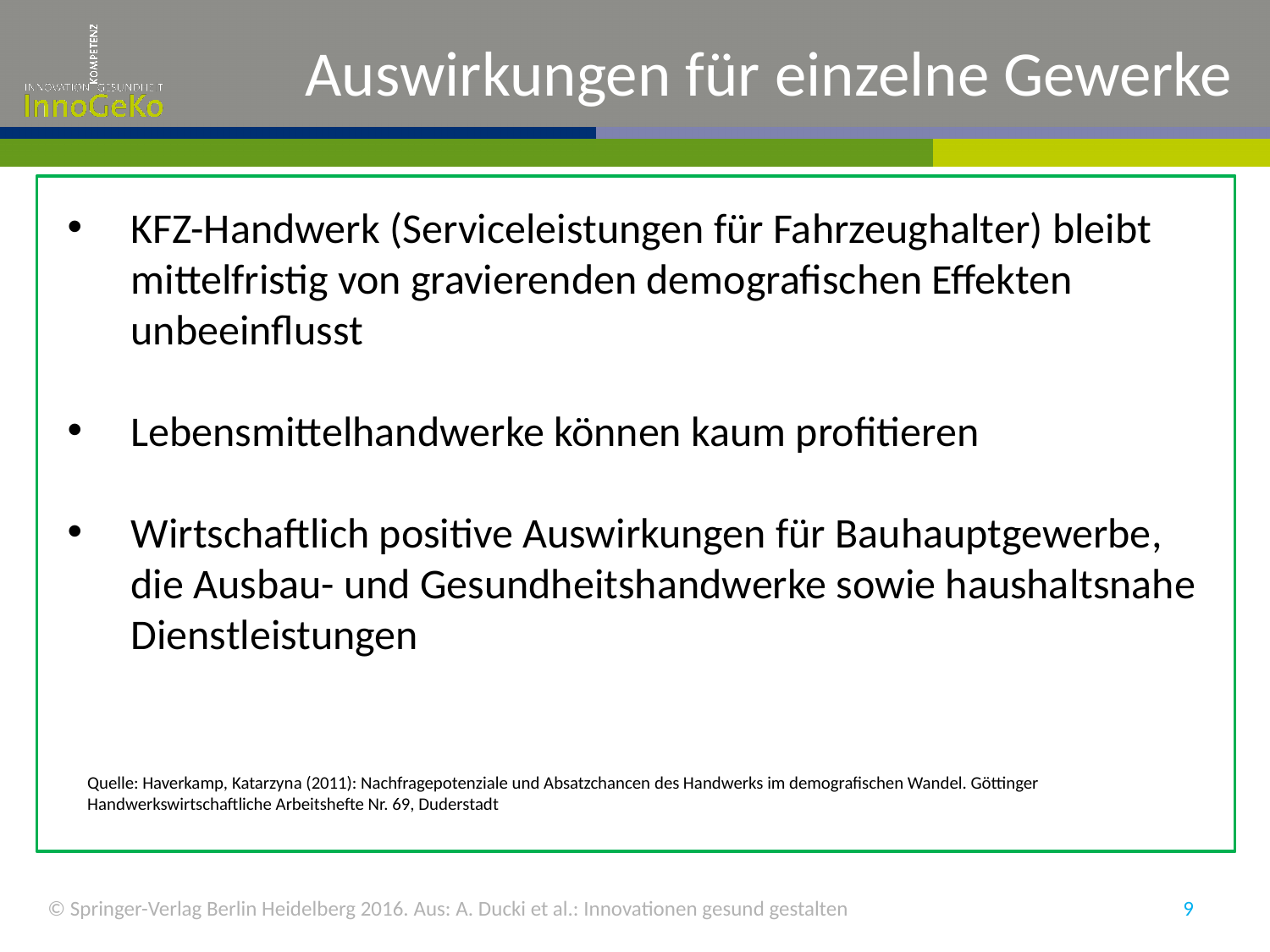

# Auswirkungen für einzelne Gewerke

KFZ-Handwerk (Serviceleistungen für Fahrzeughalter) bleibt mittelfristig von gravierenden demografischen Effekten unbeeinflusst

Lebensmittelhandwerke können kaum profitieren

Wirtschaftlich positive Auswirkungen für Bauhauptgewerbe, die Ausbau- und Gesundheitshandwerke sowie haushaltsnahe Dienstleistungen
Quelle: Haverkamp, Katarzyna (2011): Nachfragepotenziale und Absatzchancen des Handwerks im demografischen Wandel. Göttinger Handwerkswirtschaftliche Arbeitshefte Nr. 69, Duderstadt

© Springer-Verlag Berlin Heidelberg 2016. Aus: A. Ducki et al.: Innovationen gesund gestalten

9